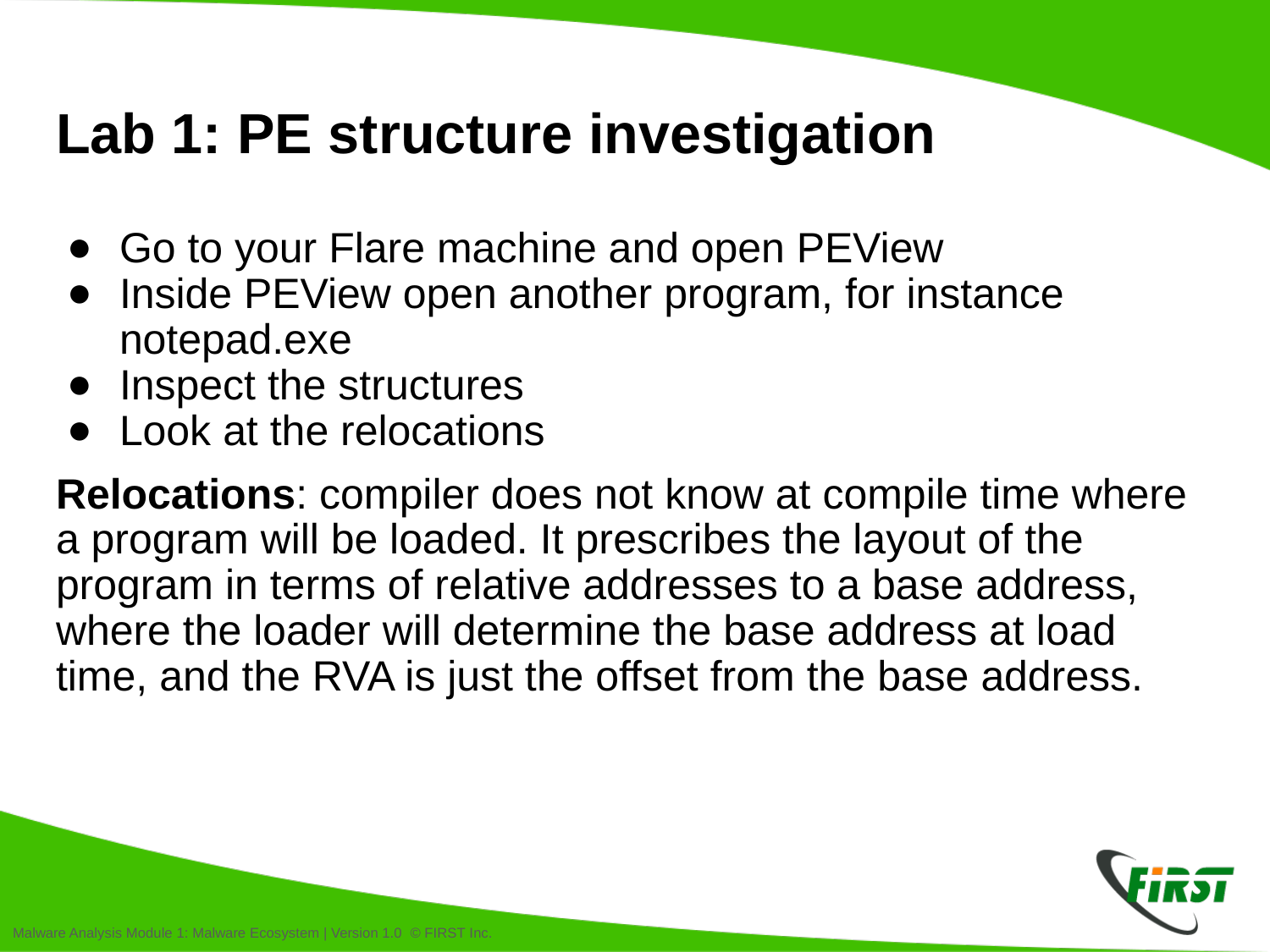

# Lab 1: PE structure investigation
Go to your Flare machine and open PEView
Inside PEView open another program, for instance notepad.exe
Inspect the structures
Look at the relocations
Relocations: compiler does not know at compile time where a program will be loaded. It prescribes the layout of the program in terms of relative addresses to a base address, where the loader will determine the base address at load time, and the RVA is just the offset from the base address.